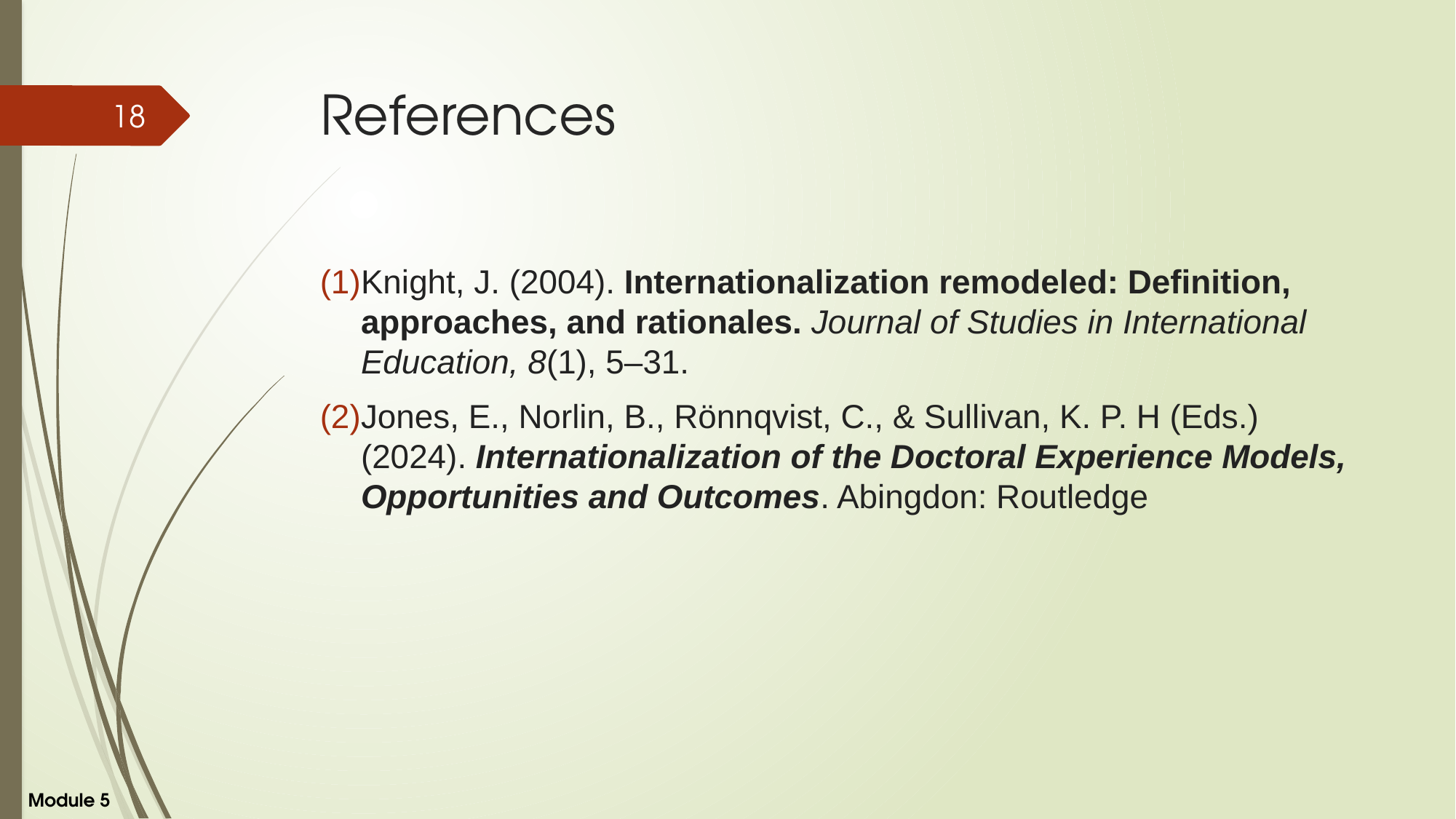

# References
18
Knight, J. (2004). Internationalization remodeled: Definition, approaches, and rationales. Journal of Studies in International Education, 8(1), 5–31.
Jones, E., Norlin, B., Rönnqvist, C., & Sullivan, K. P. H (Eds.) (2024). Internationalization of the Doctoral Experience Models, Opportunities and Outcomes. Abingdon: Routledge